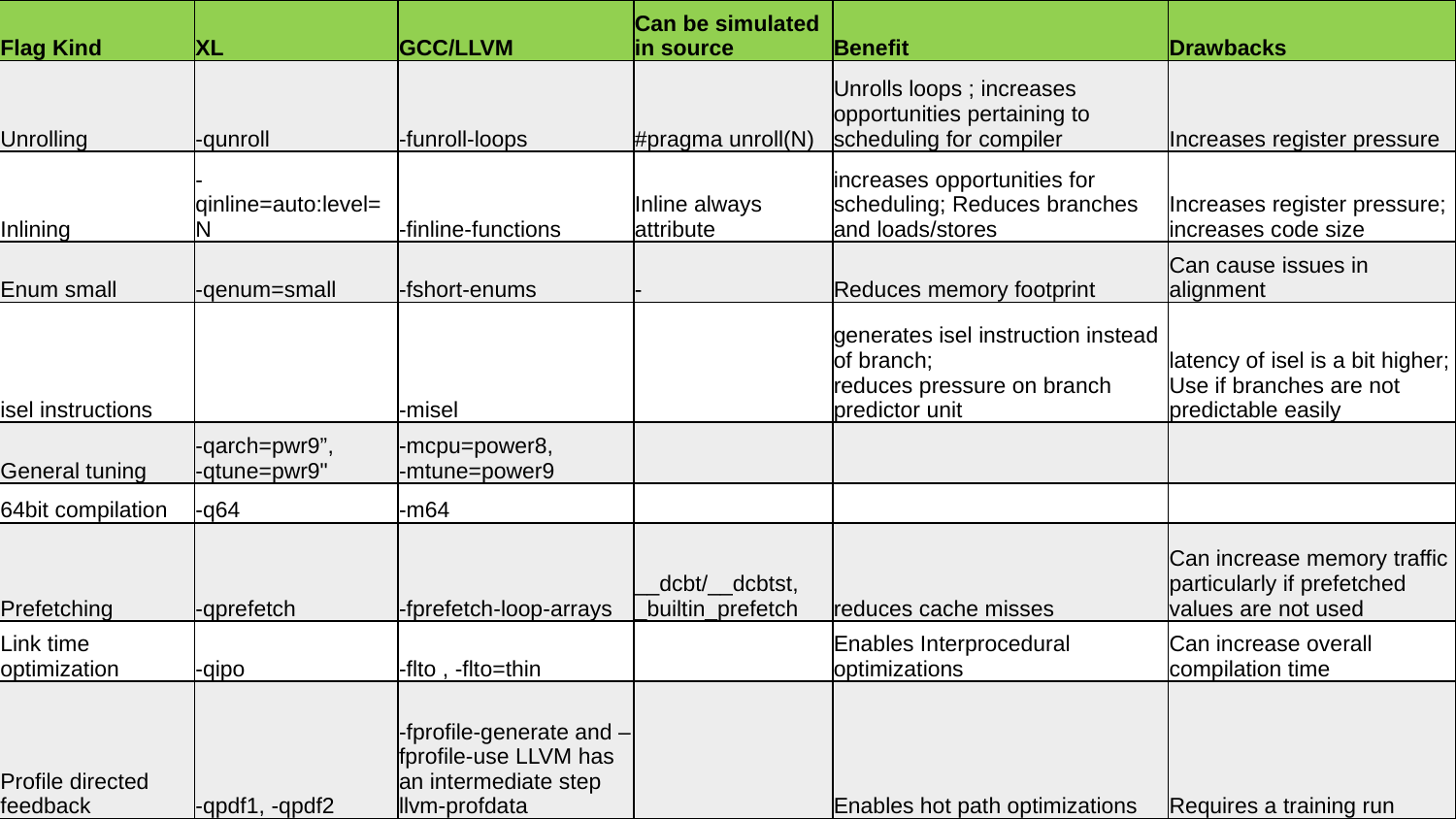

| Flag Kind | XL | GCC/LLVM | Can be simulated in source | Benefit | Drawbacks |
| --- | --- | --- | --- | --- | --- |
| Unrolling | -qunroll | -funroll-loops | #pragma unroll(N) | Unrolls loops ; increases opportunities pertaining to scheduling for compiler | Increases register pressure |
| Inlining | -qinline=auto:level=N | -finline-functions | Inline always attribute | increases opportunities for scheduling; Reduces branches and loads/stores | Increases register pressure; increases code size |
| Enum small | -qenum=small | -fshort-enums | - | Reduces memory footprint | Can cause issues in alignment |
| isel instructions |  | -misel |  | generates isel instruction instead of branch; reduces pressure on branch predictor unit | latency of isel is a bit higher; Use if branches are not predictable easily |
| General tuning | -qarch=pwr9”, -qtune=pwr9" | -mcpu=power8, -mtune=power9 |  |  |  |
| 64bit compilation | -q64 | -m64 |  |  |  |
| Prefetching | -qprefetch | -fprefetch-loop-arrays | \_\_dcbt/\_\_dcbtst, \_builtin\_prefetch | reduces cache misses | Can increase memory traffic particularly if prefetched values are not used |
| Link time optimization | -qipo | -flto , -flto=thin |  | Enables Interprocedural optimizations | Can increase overall compilation time |
| Profile directed feedback | -qpdf1, -qpdf2 | -fprofile-generate and –fprofile-use LLVM has an intermediate step llvm-profdata |  | Enables hot path optimizations | Requires a training run |
19